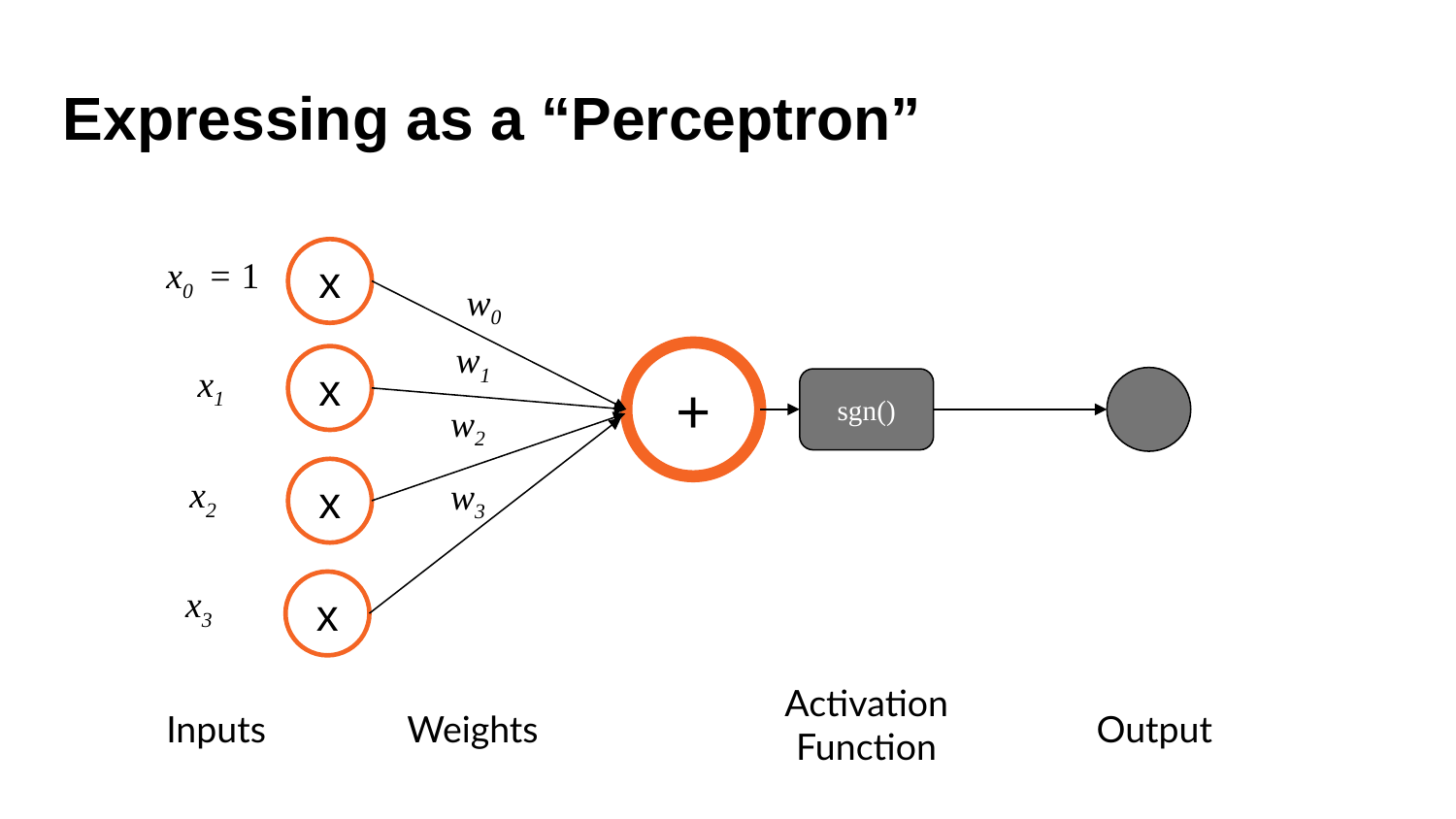

# Expressing as a “Perceptron”
x0  = 1
x
w0
w1
+
x
x1

sgn()
w2
x2
x
w3
x3
x
Activation
Function
Weights
Inputs
Output